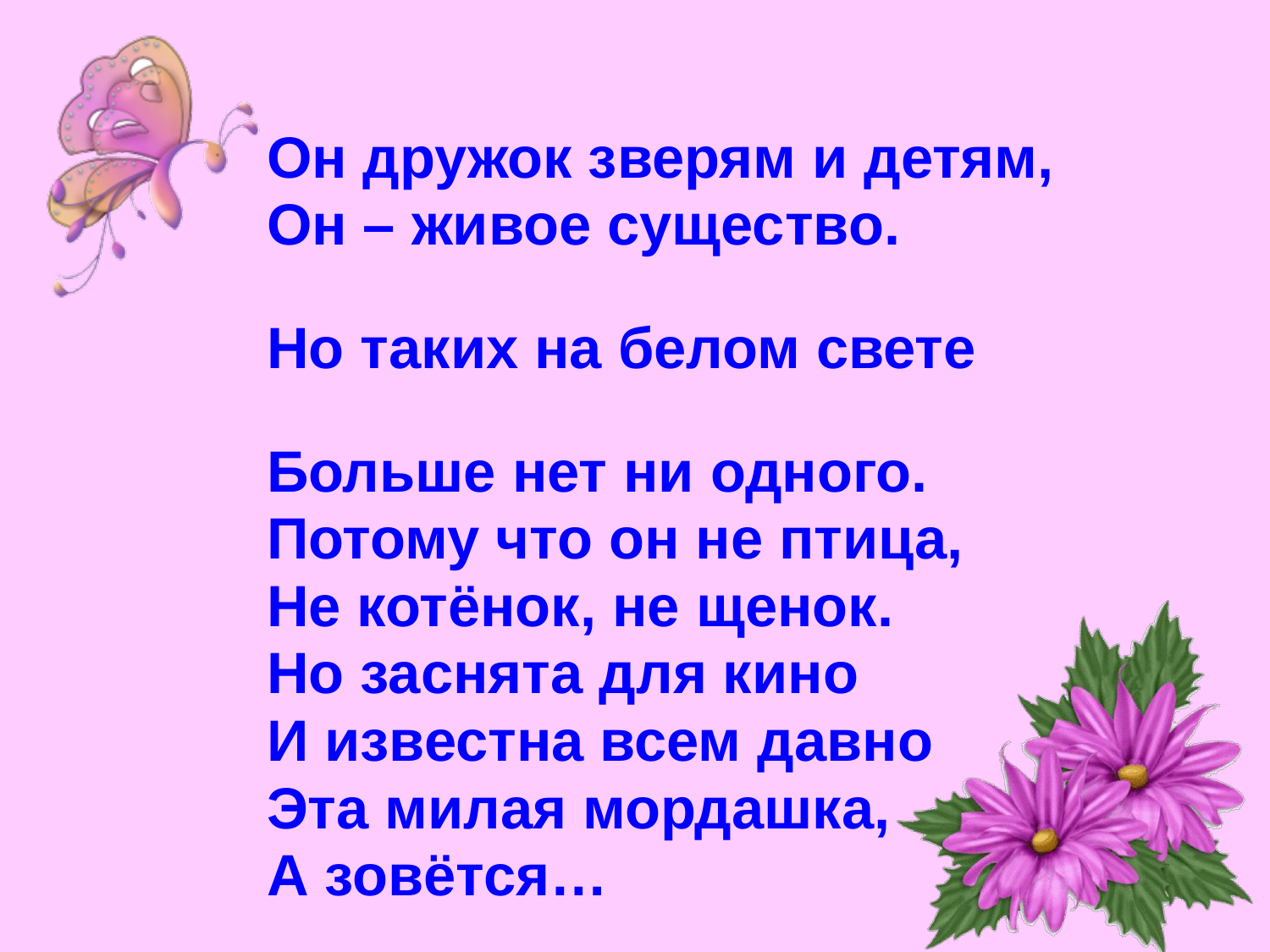

Он дружок зверям и детям,
Он – живое существо.
Но таких на белом свете
Больше нет ни одного.
Потому что он не птица,
Не котёнок, не щенок.
Но заснята для кино
И известна всем давно
Эта милая мордашка,
А зовётся…